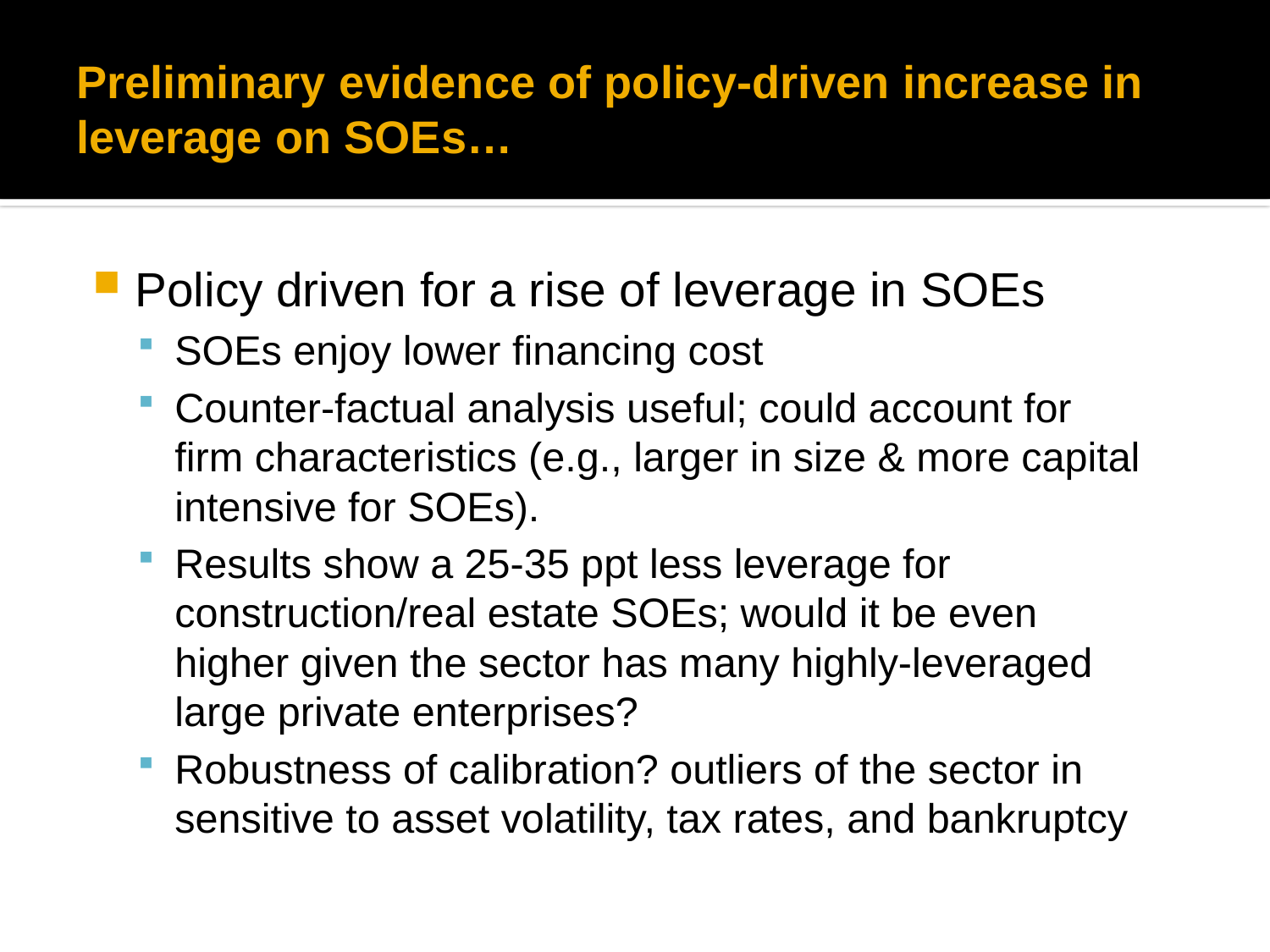

# Preliminary evidence of policy-driven increase in leverage on SOEs…
Policy driven for a rise of leverage in SOEs
SOEs enjoy lower financing cost
Counter-factual analysis useful; could account for firm characteristics (e.g., larger in size & more capital intensive for SOEs).
Results show a 25-35 ppt less leverage for construction/real estate SOEs; would it be even higher given the sector has many highly-leveraged large private enterprises?
Robustness of calibration? outliers of the sector in sensitive to asset volatility, tax rates, and bankruptcy